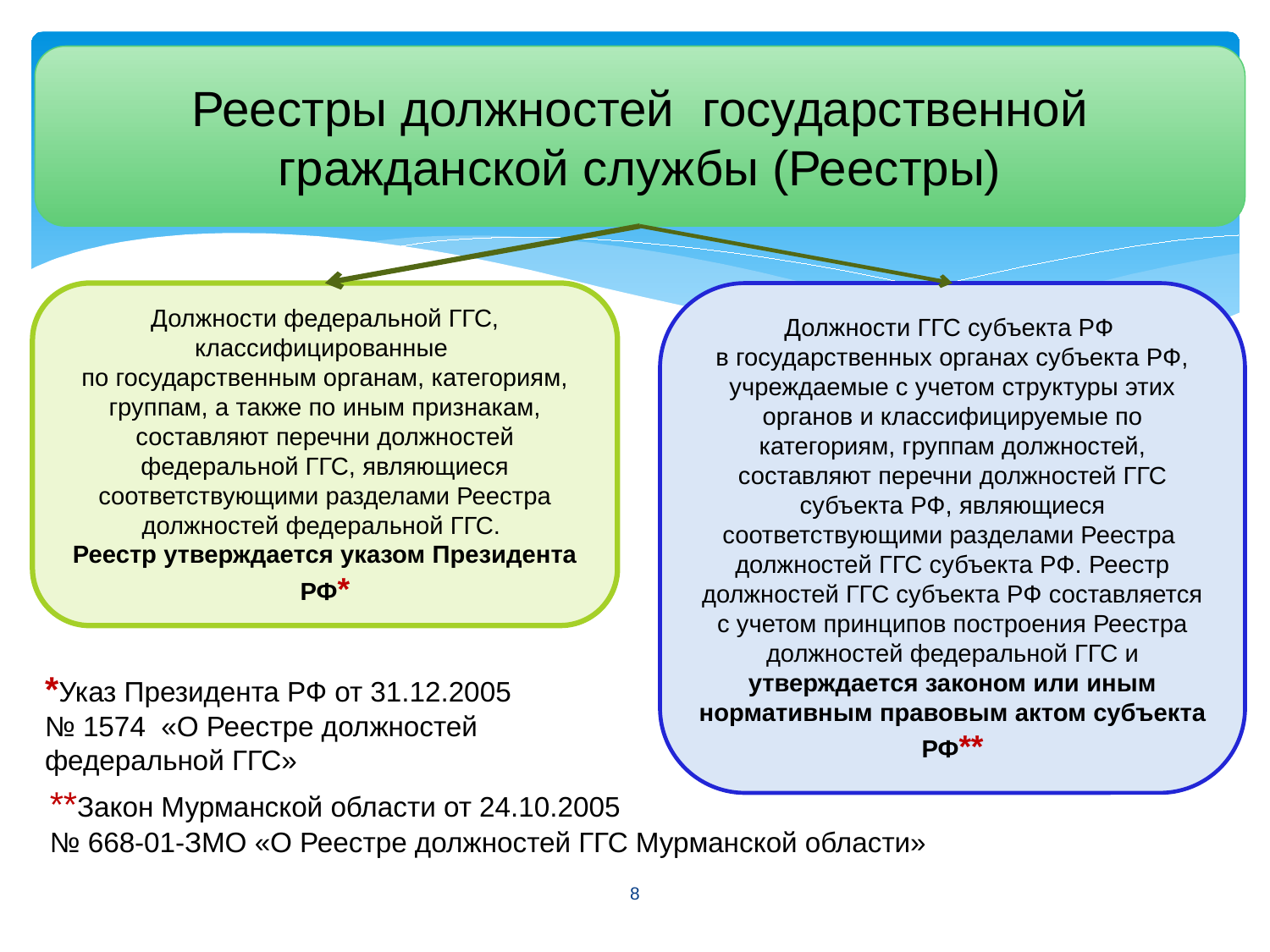

Реестры должностей  государственной гражданской службы (Реестры)
Должности федеральной ГГС, классифицированные
по государственным органам, категориям, группам, а также по иным признакам, составляют перечни должностей федеральной ГГС, являющиеся соответствующими разделами Реестра должностей федеральной ГГС.
Реестр утверждается указом Президента РФ*
Должности ГГС субъекта РФ
в государственных органах субъекта РФ, учреждаемые с учетом структуры этих органов и классифицируемые по категориям, группам должностей, составляют перечни должностей ГГС субъекта РФ, являющиеся соответствующими разделами Реестра  должностей ГГС субъекта РФ. Реестр должностей ГГС субъекта РФ составляется с учетом принципов построения Реестра должностей федеральной ГГС и утверждается законом или иным нормативным правовым актом субъекта РФ**
*Указ Президента РФ от 31.12.2005
№ 1574  «О Реестре должностей федеральной ГГС»
**Закон Мурманской области от 24.10.2005
№ 668-01-ЗМО «О Реестре должностей ГГС Мурманской области»
8